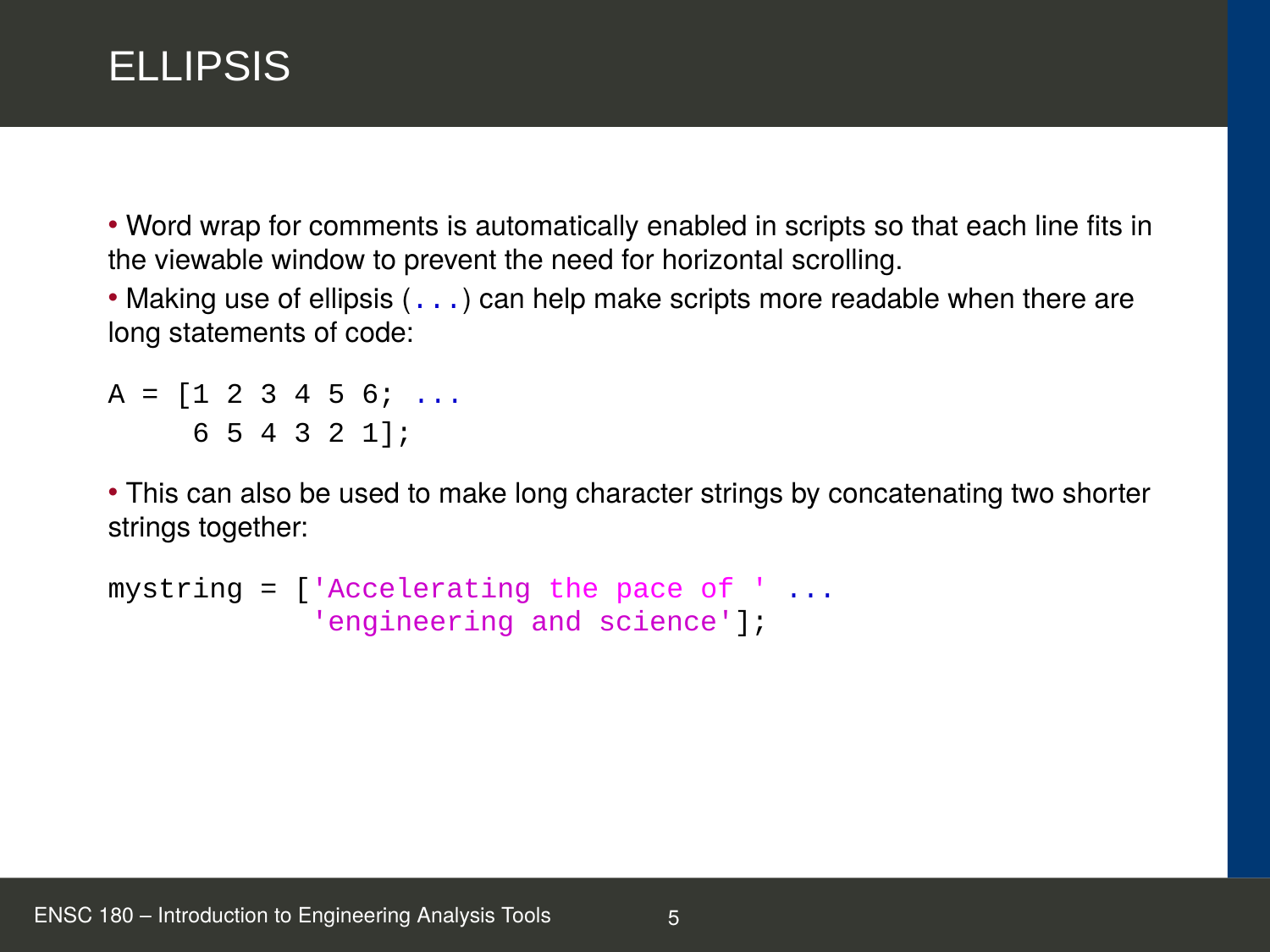

# ELLIPSIS
 Word wrap for comments is automatically enabled in scripts so that each line fits in the viewable window to prevent the need for horizontal scrolling.
 Making use of ellipsis (...) can help make scripts more readable when there are long statements of code:
A = [1 2 3 4 5 6; ...
     6 5 4 3 2 1];
 This can also be used to make long character strings by concatenating two shorter strings together:
mystring = ['Accelerating the pace of ' ...
            'engineering and science'];

ENSC 180 – Introduction to Engineering Analysis Tools